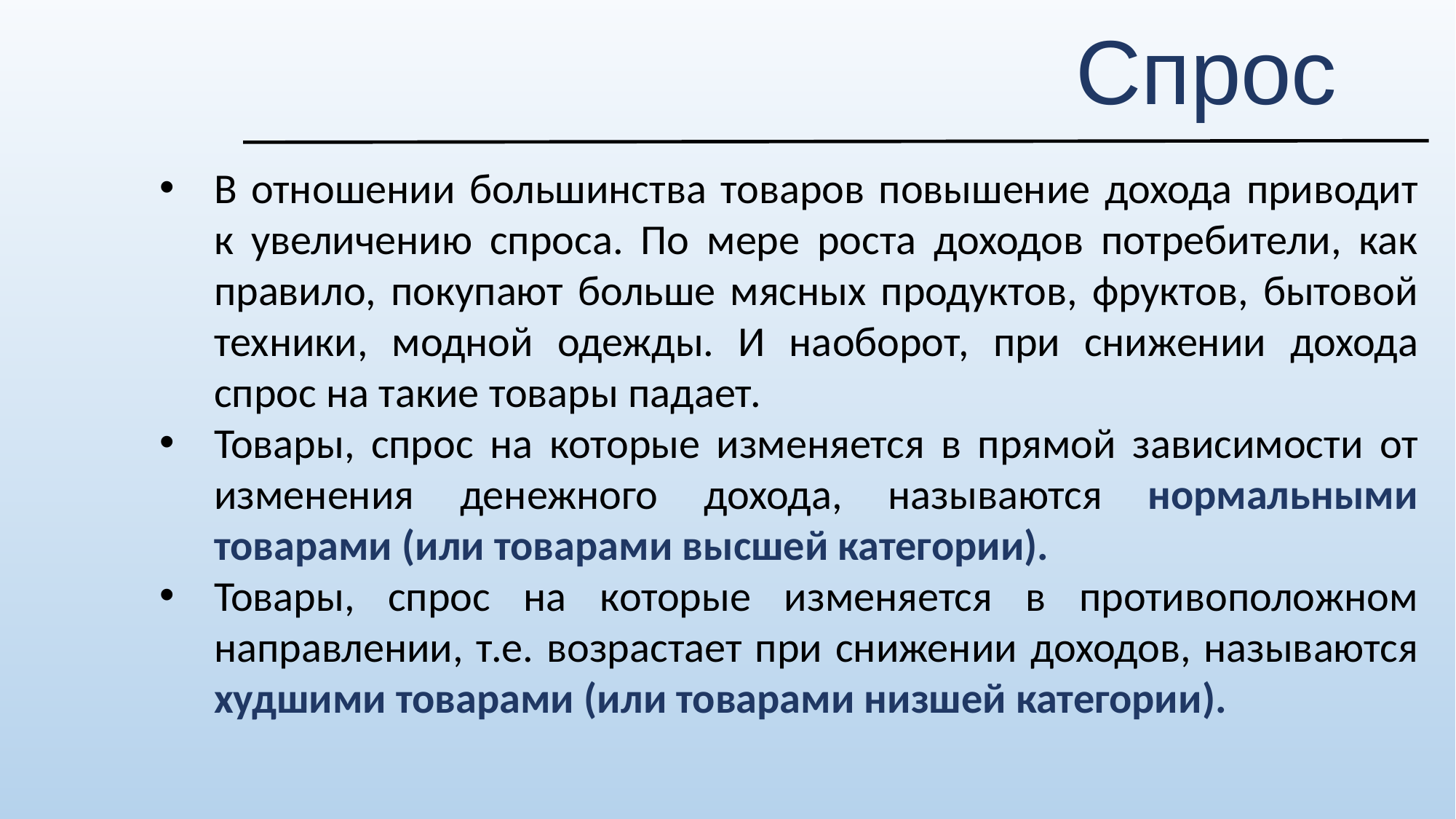

Спрос
В отношении большинства товаров повышение дохода приводит к увеличению спроса. По мере роста доходов потребители, как правило, покупают больше мясных продуктов, фруктов, бытовой техники, модной одежды. И наоборот, при снижении дохода спрос на такие товары падает.
Товары, спрос на которые изменяется в прямой зависимости от изменения денежного дохода, называются нормальными товарами (или товарами высшей категории).
Товары, спрос на которые изменяется в противоположном направлении, т.е. возрастает при снижении доходов, называются худшими товарами (или товарами низшей категории).